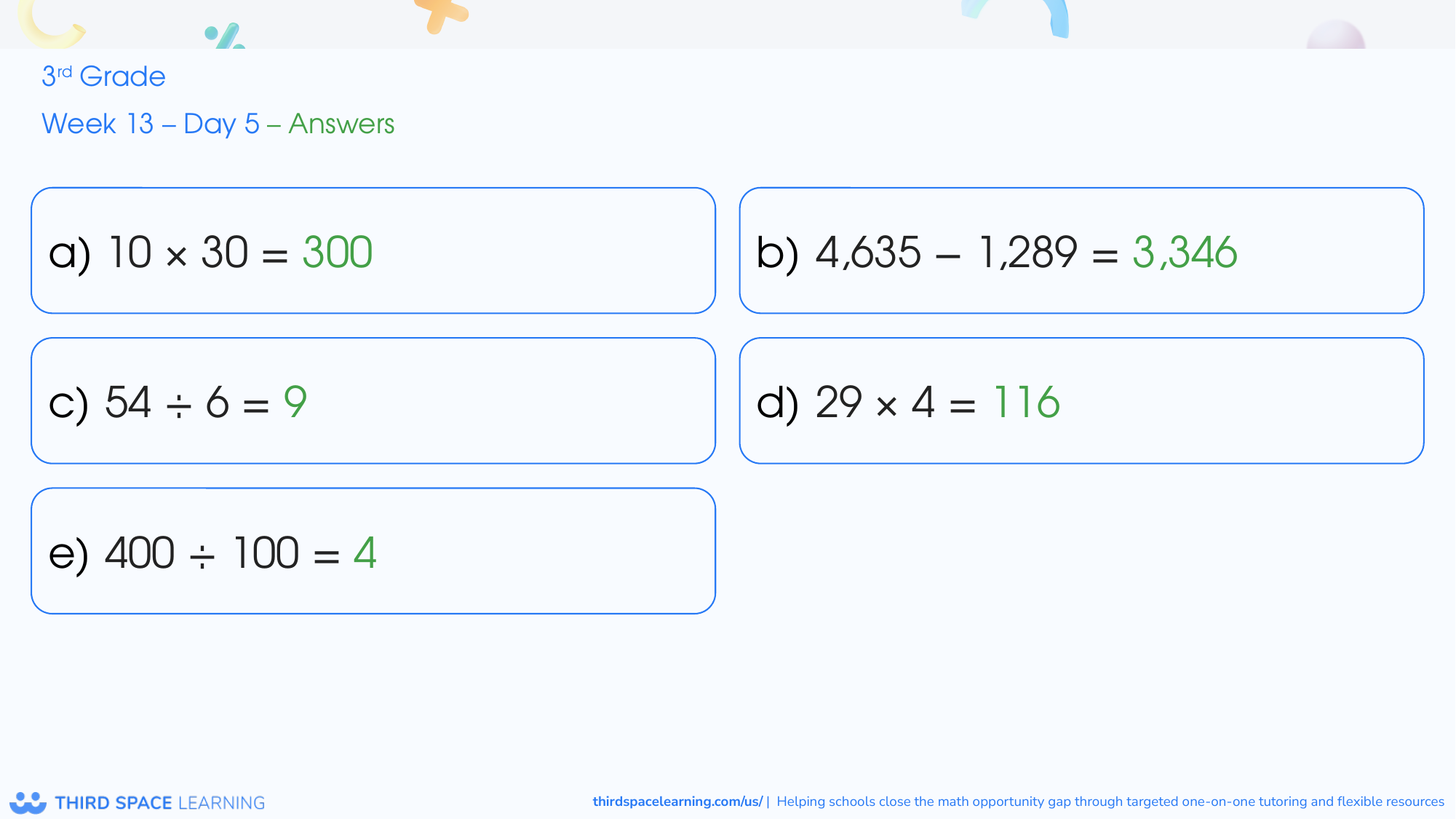

3rd Grade
Week 13 – Day 5 – Answers
10 × 30 = 300
4,635 − 1,289 = 3,346
54 ÷ 6 = 9
29 × 4 = 116
400 ÷ 100 = 4